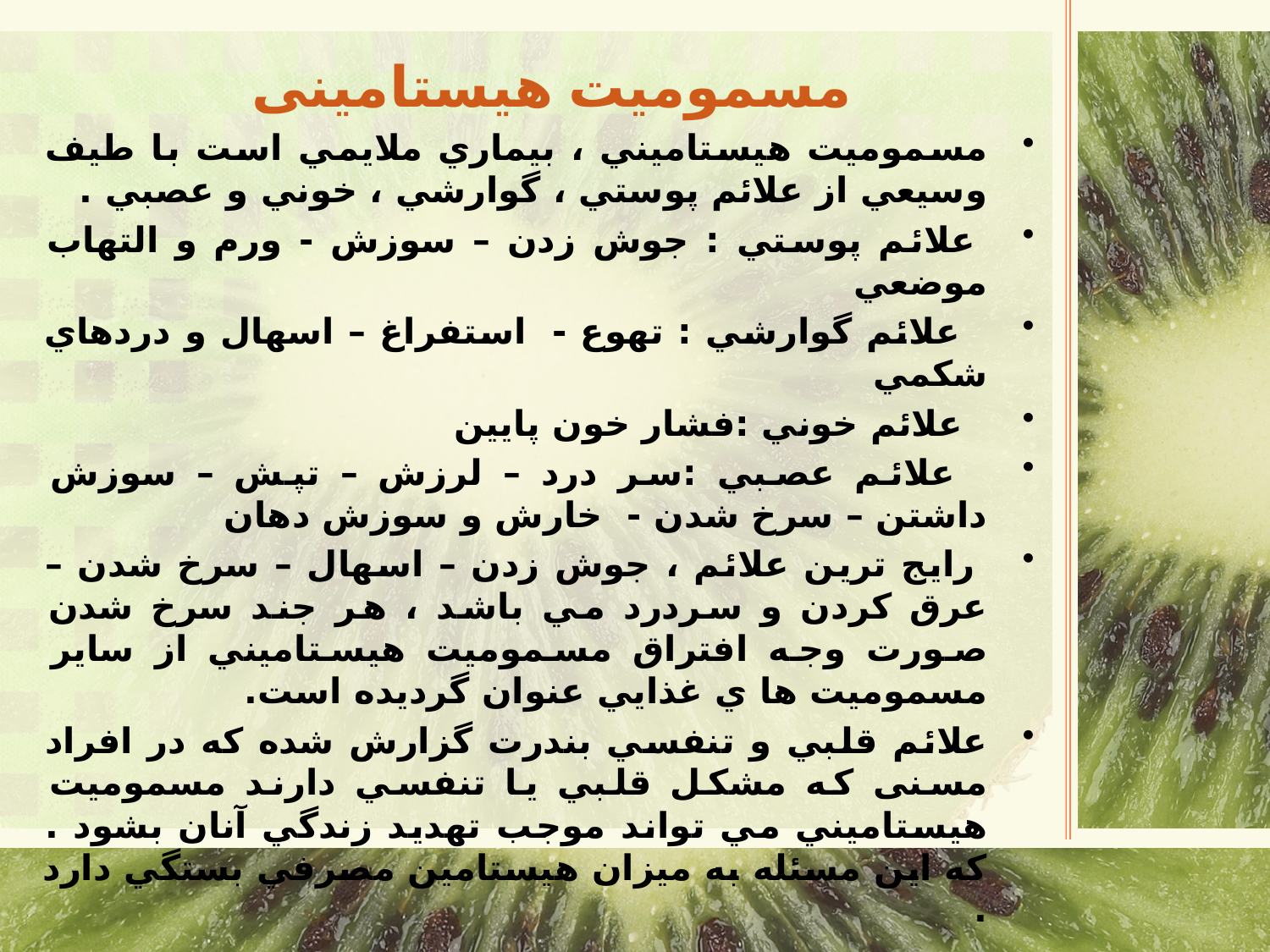

# مسمومیت هیستامینی
مسموميت هيستاميني ، بيماري ملايمي است با طيف وسيعي از علائم پوستي ، گوارشي ، خوني و عصبي .
 علائم پوستي : جوش زدن – سوزش - ورم و التهاب موضعي
  علائم گوارشي :‌ تهوع -  استفراغ – اسهال و دردهاي شكمي
  علائم خوني :‌فشار خون پايين
  علائم عصبي :‌سر درد – لرزش – تپش – سوزش داشتن – سرخ شدن -  خارش و سوزش دهان
 رايج ترين علائم ، جوش زدن – اسهال – سرخ شدن – عرق كردن و سردرد مي باشد ، هر جند سرخ شدن صورت وجه افتراق مسموميت هيستاميني از ساير مسموميت ها ي غذايي عنوان گرديده است.
علائم قلبي و تنفسي بندرت گزارش شده که در افراد مسنی که مشكل قلبي يا تنفسي دارند مسموميت هيستاميني مي تواند موجب تهديد زندگي آنان بشود . كه اين مسئله به ميزان هيستامين مصرفي بستگي دارد .